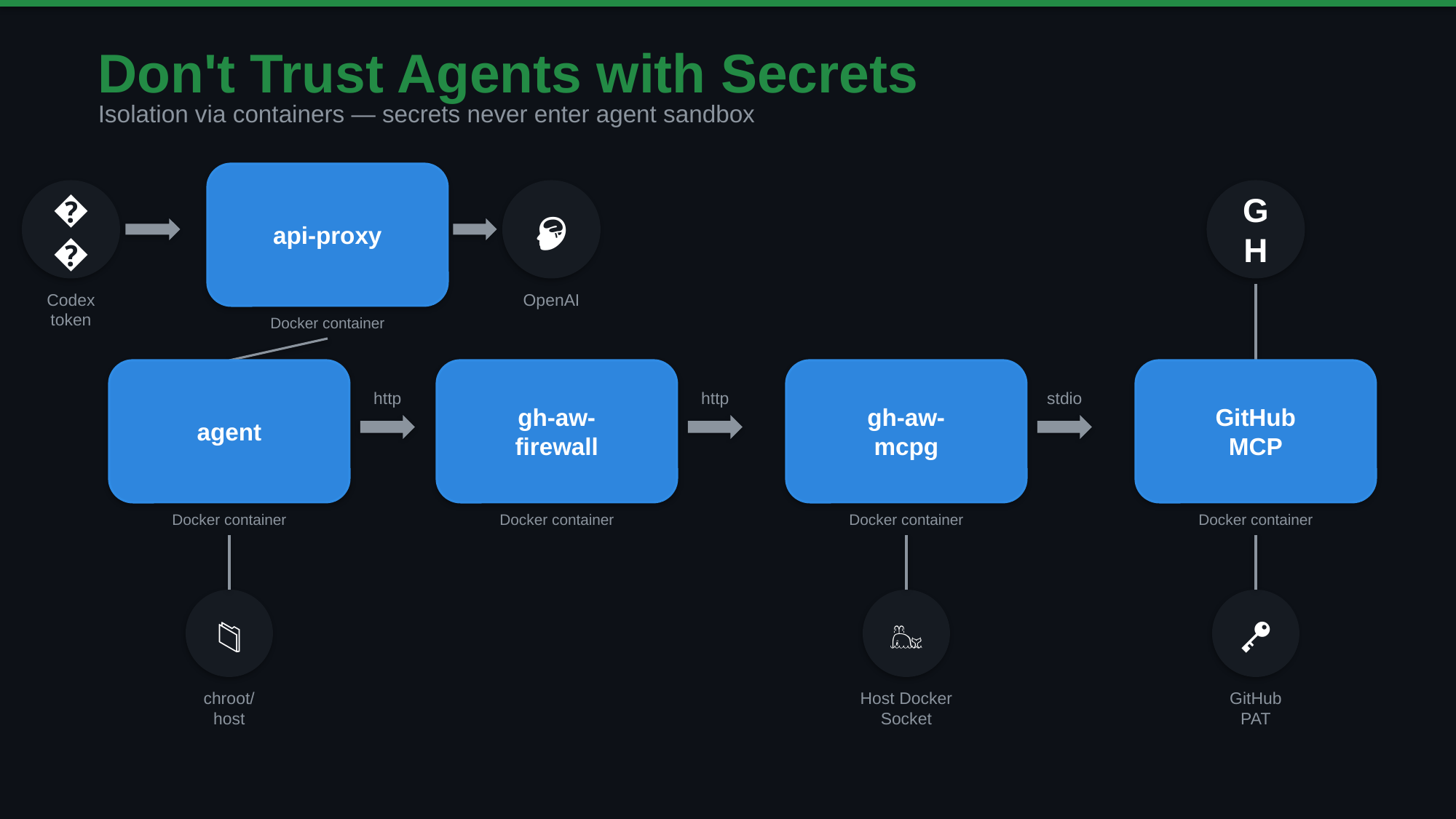

Don't Trust Agents with Secrets
Isolation via containers — secrets never enter agent sandbox
api-proxy
��
🧠
GH

Codex
token
OpenAI
Docker container
agent
gh-aw-
firewall
gh-aw-
mcpg
GitHub
MCP
http
http
stdio

Docker container
Docker container
Docker container
Docker container
📁
🐳
🔑
chroot/
host
Host Docker
Socket
GitHub
PAT